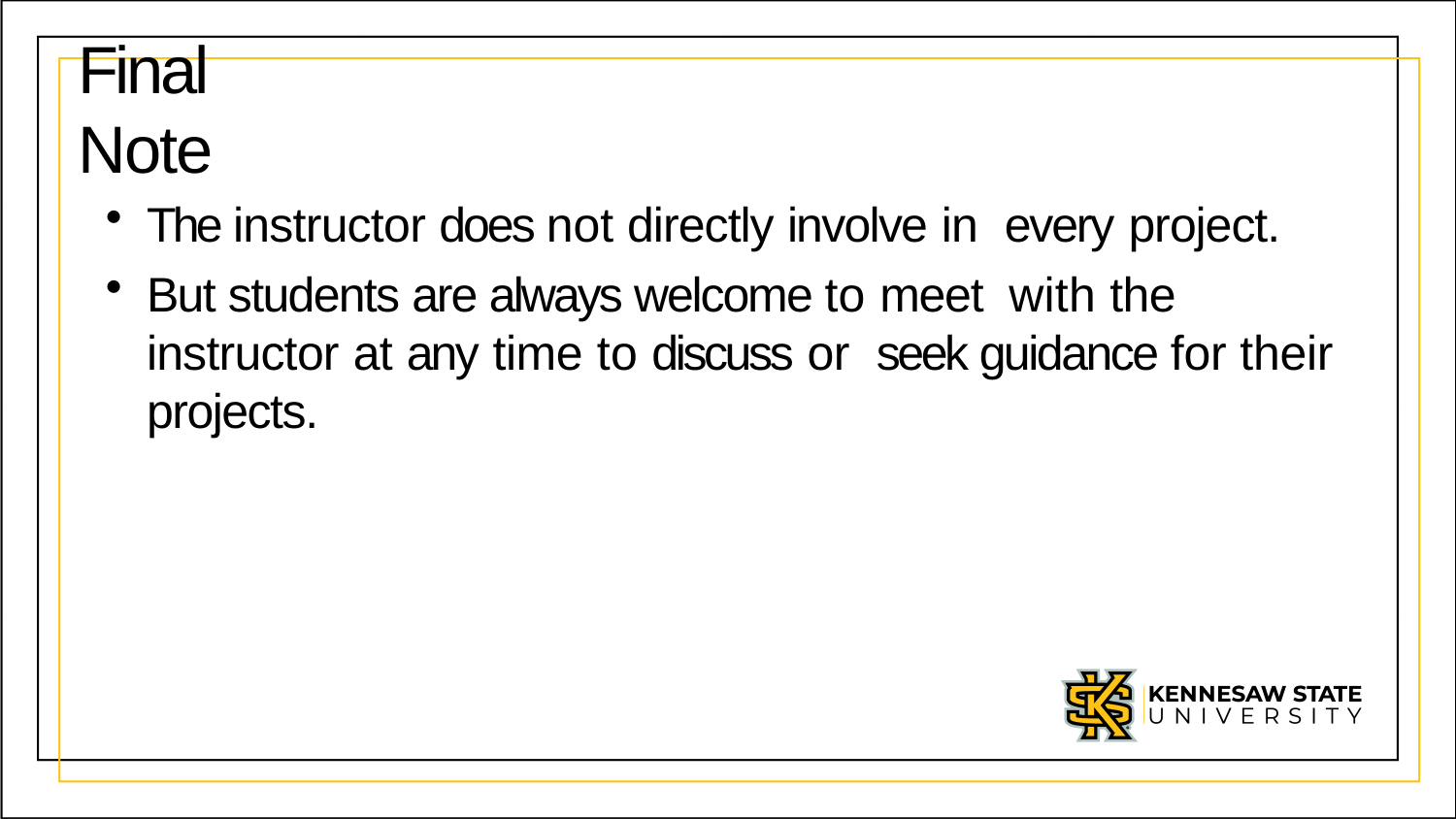

# Final Note
The instructor does not directly involve in  every project.
But students are always welcome to meet  with the instructor at any time to discuss or  seek guidance for their projects.